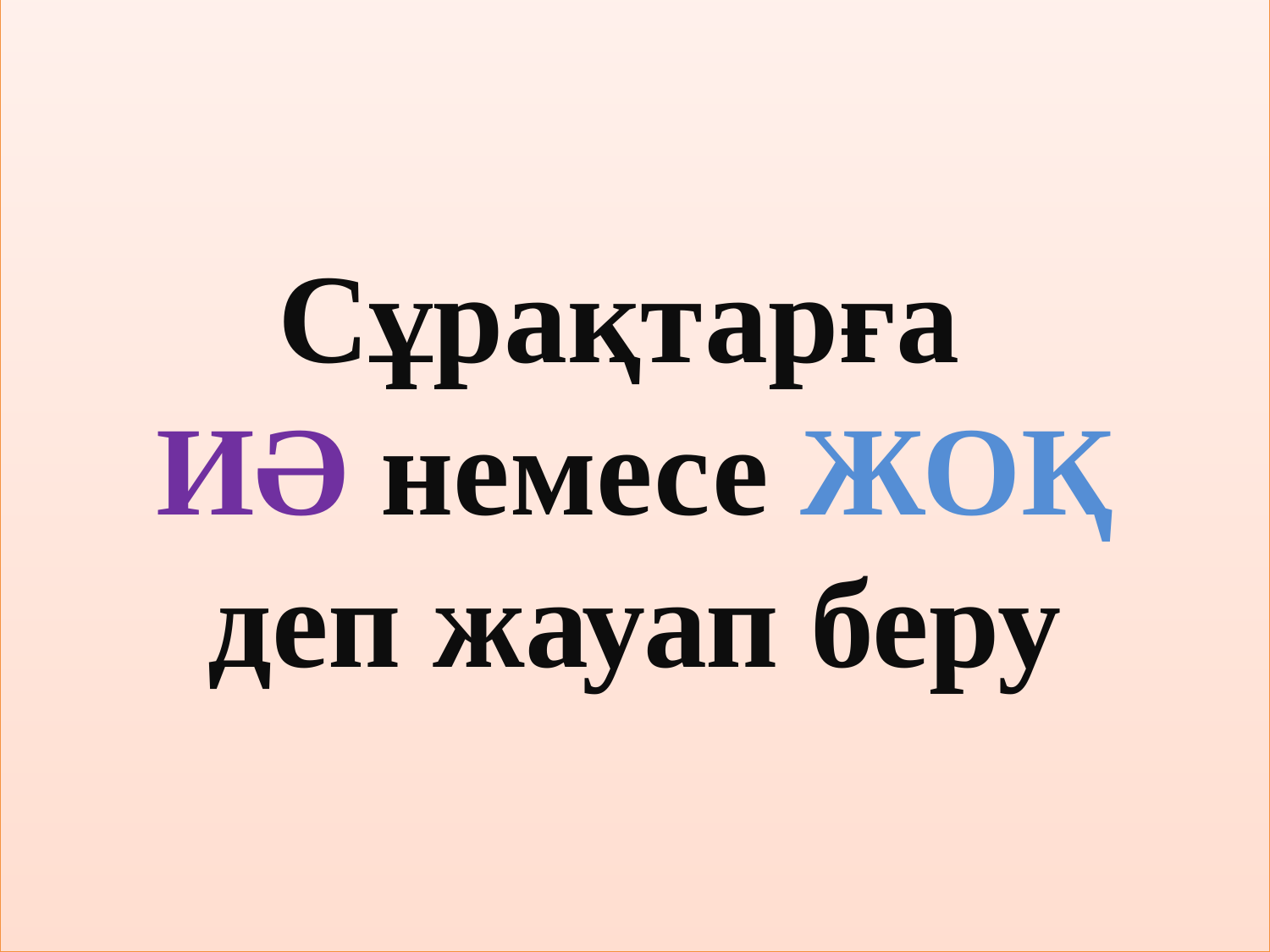

# Сұрақтарға ИӘ немесе ЖОҚ деп жауап беру